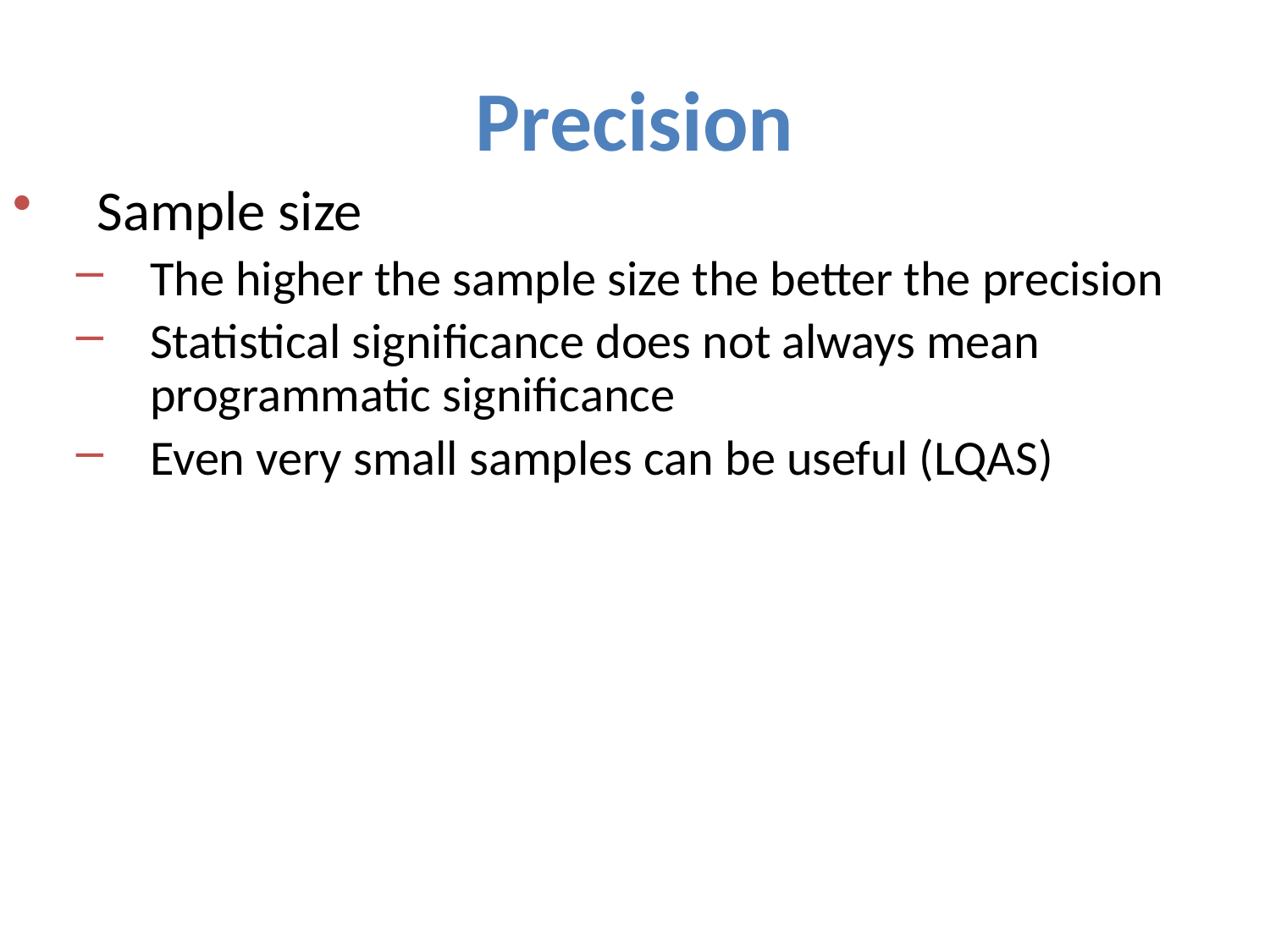

Precision
Sample size
The higher the sample size the better the precision
Statistical significance does not always mean programmatic significance
Even very small samples can be useful (LQAS)